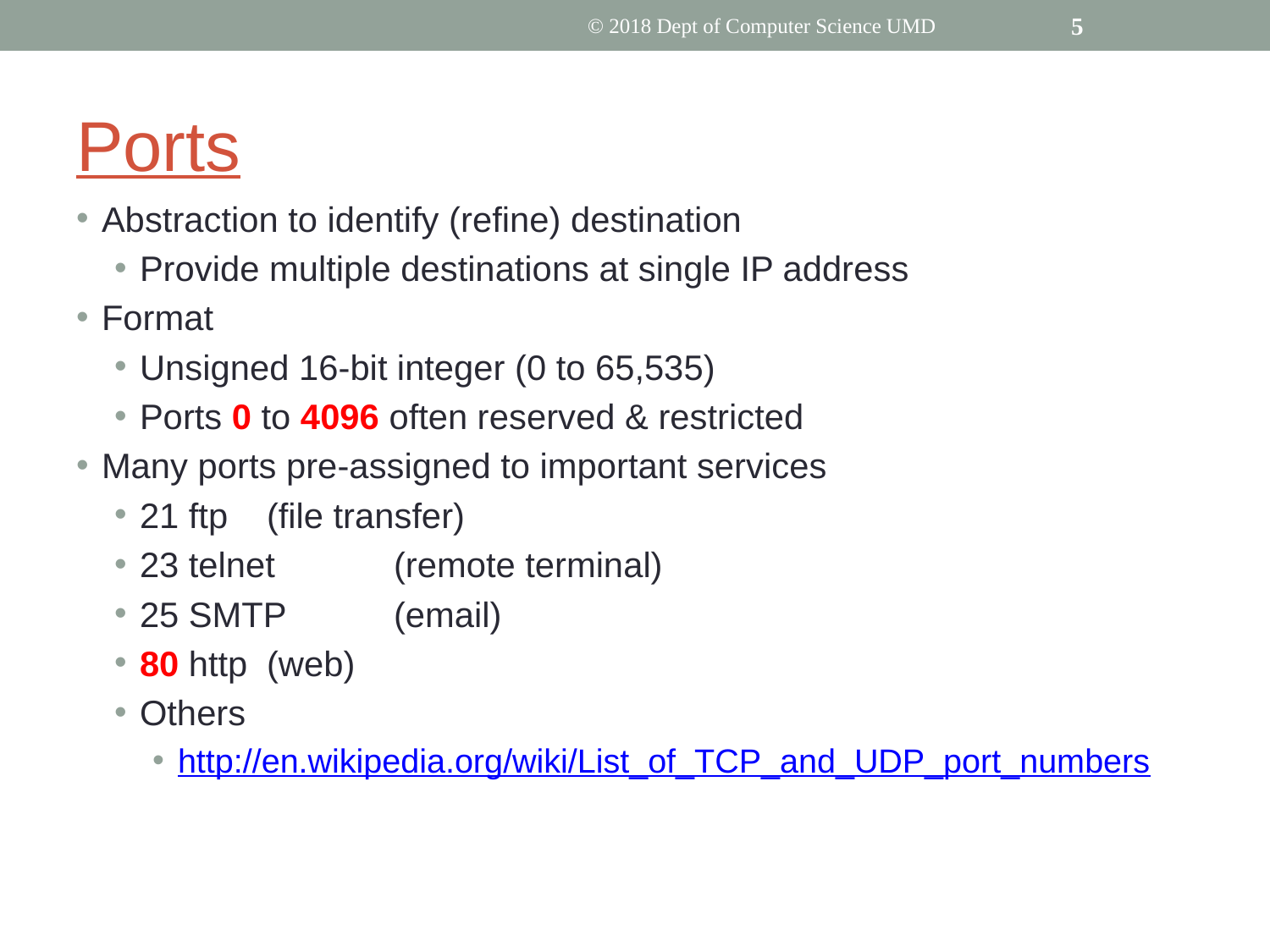

© 2018 Dept of Computer Science UMD
5
# Ports
Abstraction to identify (refine) destination
Provide multiple destinations at single IP address
Format
Unsigned 16-bit integer (0 to 65,535)
Ports 0 to 4096 often reserved & restricted
Many ports pre-assigned to important services
21 ftp	(file transfer)
23 telnet	(remote terminal)
25 SMTP 	(email)
80 http 	(web)
Others
http://en.wikipedia.org/wiki/List_of_TCP_and_UDP_port_numbers